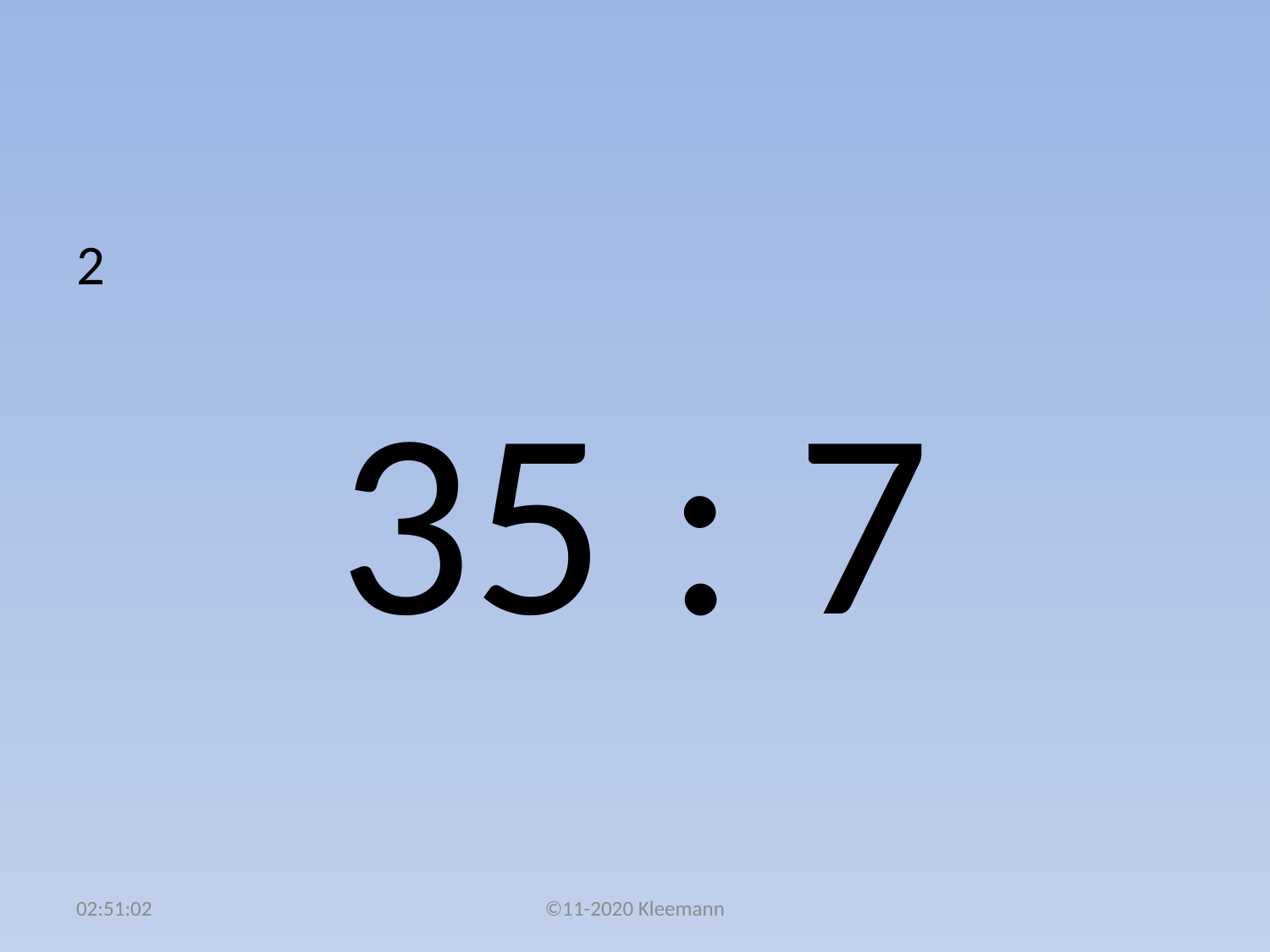

#
2
35 : 7
02:51:02
©11-2020 Kleemann